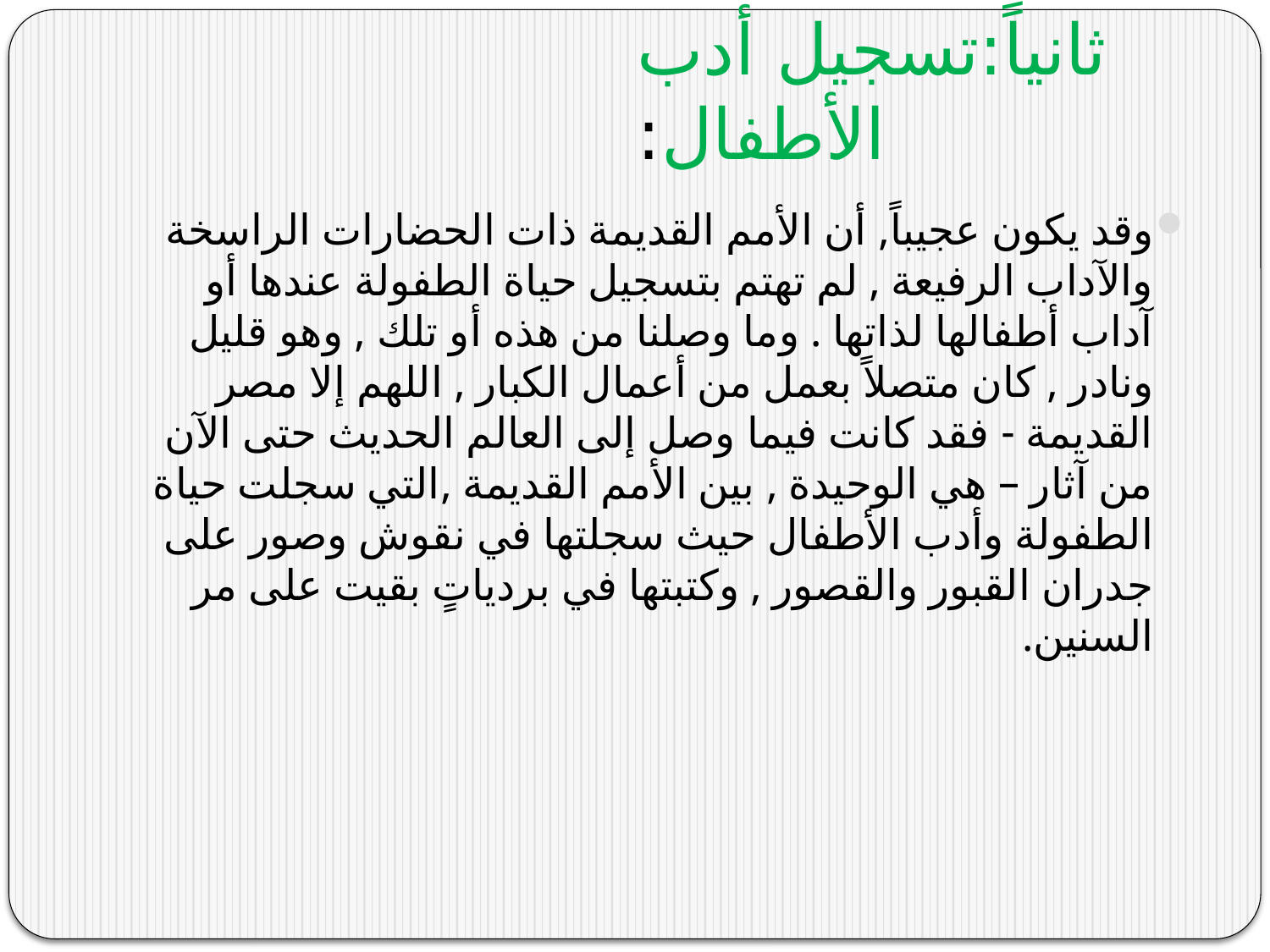

# ثانياً:تسجيل أدب الأطفال:
وقد يكون عجيباً, أن الأمم القديمة ذات الحضارات الراسخة والآداب الرفيعة , لم تهتم بتسجيل حياة الطفولة عندها أو آداب أطفالها لذاتها . وما وصلنا من هذه أو تلك , وهو قليل ونادر , كان متصلاً بعمل من أعمال الكبار , اللهم إلا مصر القديمة - فقد كانت فيما وصل إلى العالم الحديث حتى الآن من آثار – هي الوحيدة , بين الأمم القديمة ,التي سجلت حياة الطفولة وأدب الأطفال حيث سجلتها في نقوش وصور على جدران القبور والقصور , وكتبتها في بردياتٍ بقيت على مر السنين.